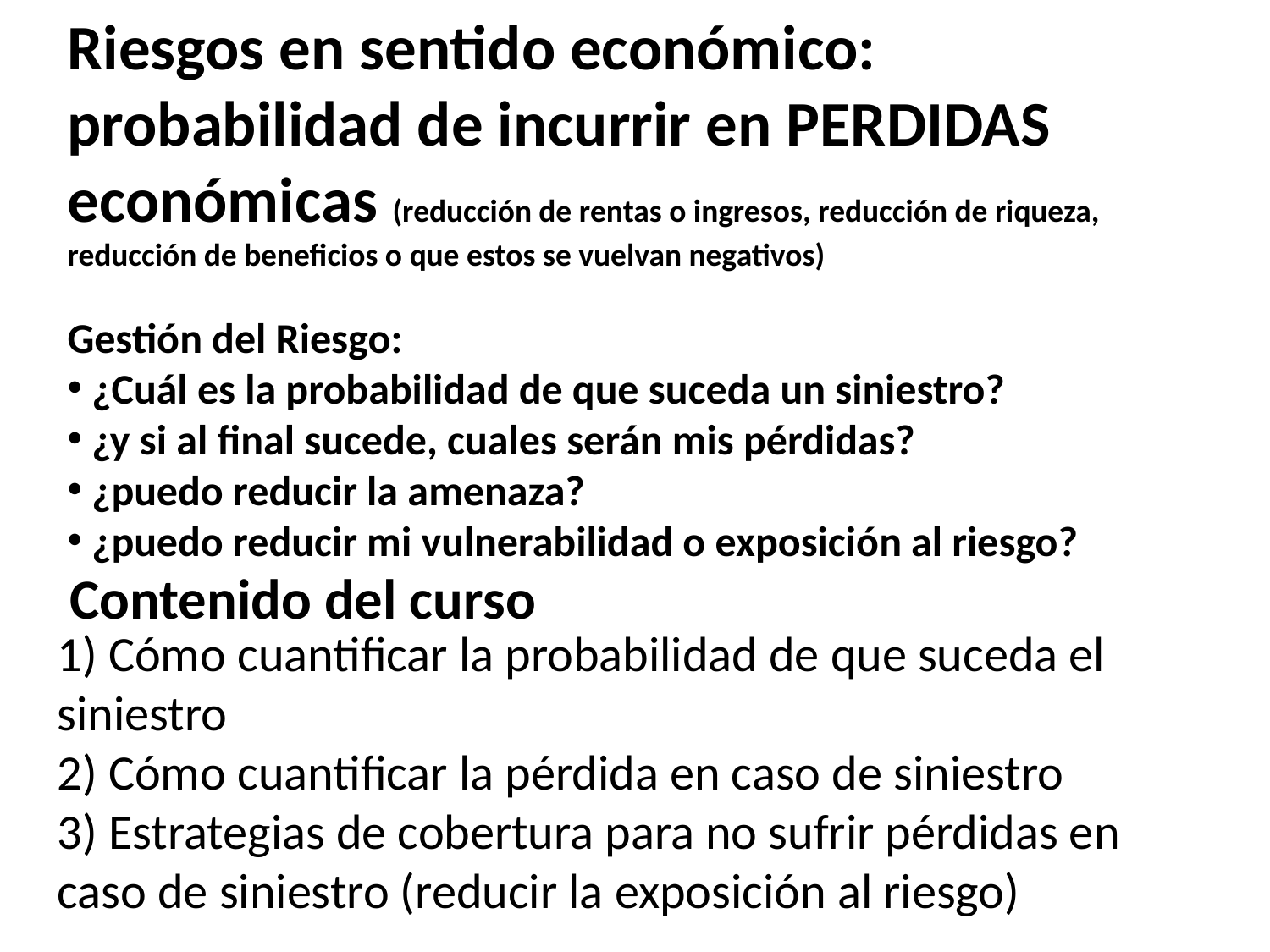

Riesgos en sentido económico: probabilidad de incurrir en PERDIDAS económicas (reducción de rentas o ingresos, reducción de riqueza, reducción de beneficios o que estos se vuelvan negativos)

Gestión del Riesgo:
 ¿Cuál es la probabilidad de que suceda un siniestro?
 ¿y si al final sucede, cuales serán mis pérdidas?
 ¿puedo reducir la amenaza?
 ¿puedo reducir mi vulnerabilidad o exposición al riesgo?
Contenido del curso
1) Cómo cuantificar la probabilidad de que suceda el siniestro
2) Cómo cuantificar la pérdida en caso de siniestro
3) Estrategias de cobertura para no sufrir pérdidas en caso de siniestro (reducir la exposición al riesgo)